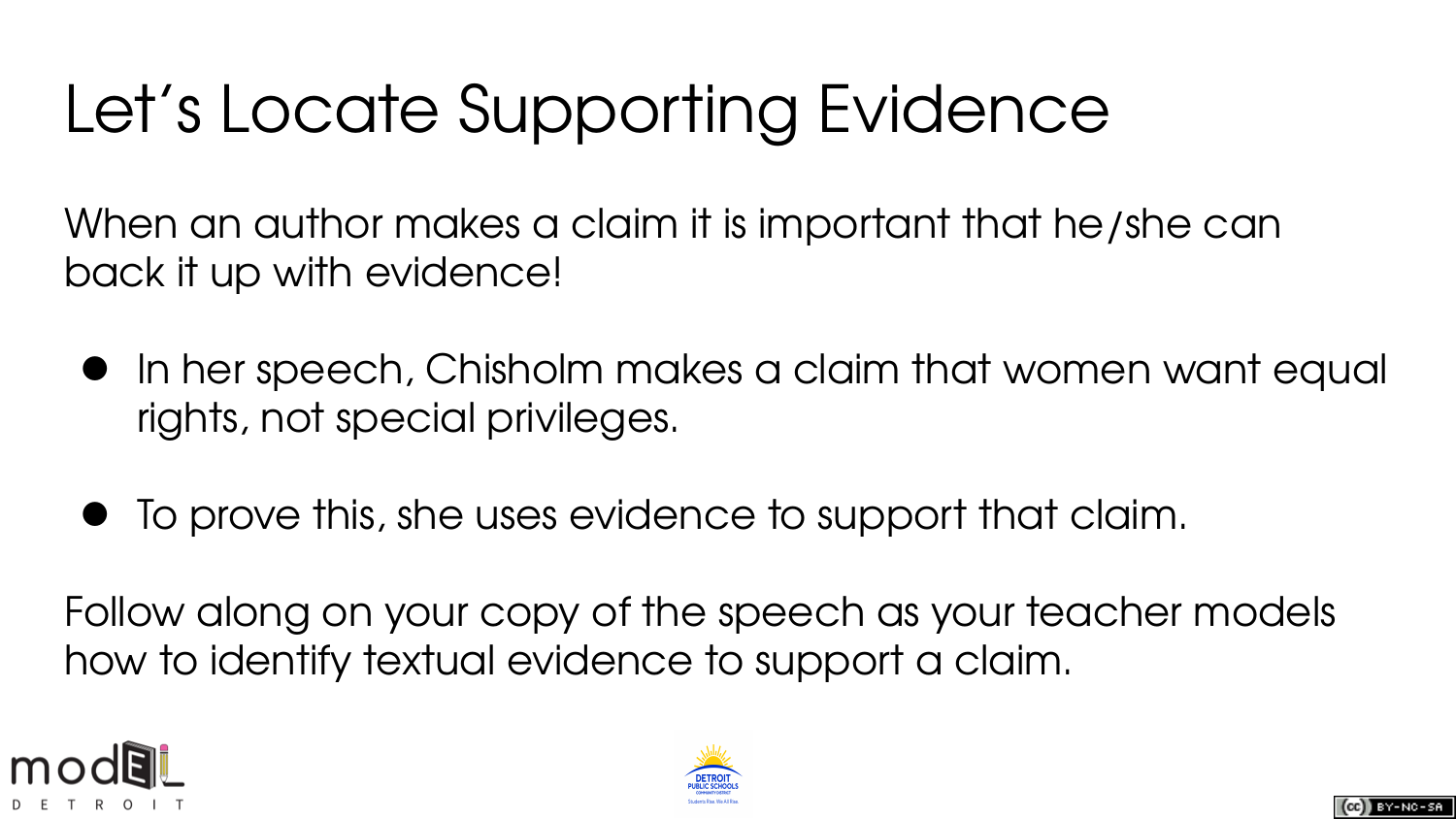

# Let’s Locate Supporting Evidence
When an author makes a claim it is important that he/she can back it up with evidence!

In her speech, Chisholm makes a claim that women want equal rights, not special privileges.

To prove this, she uses evidence to support that claim.

Follow along on your copy of the speech as your teacher models how to identify textual evidence to support a claim.